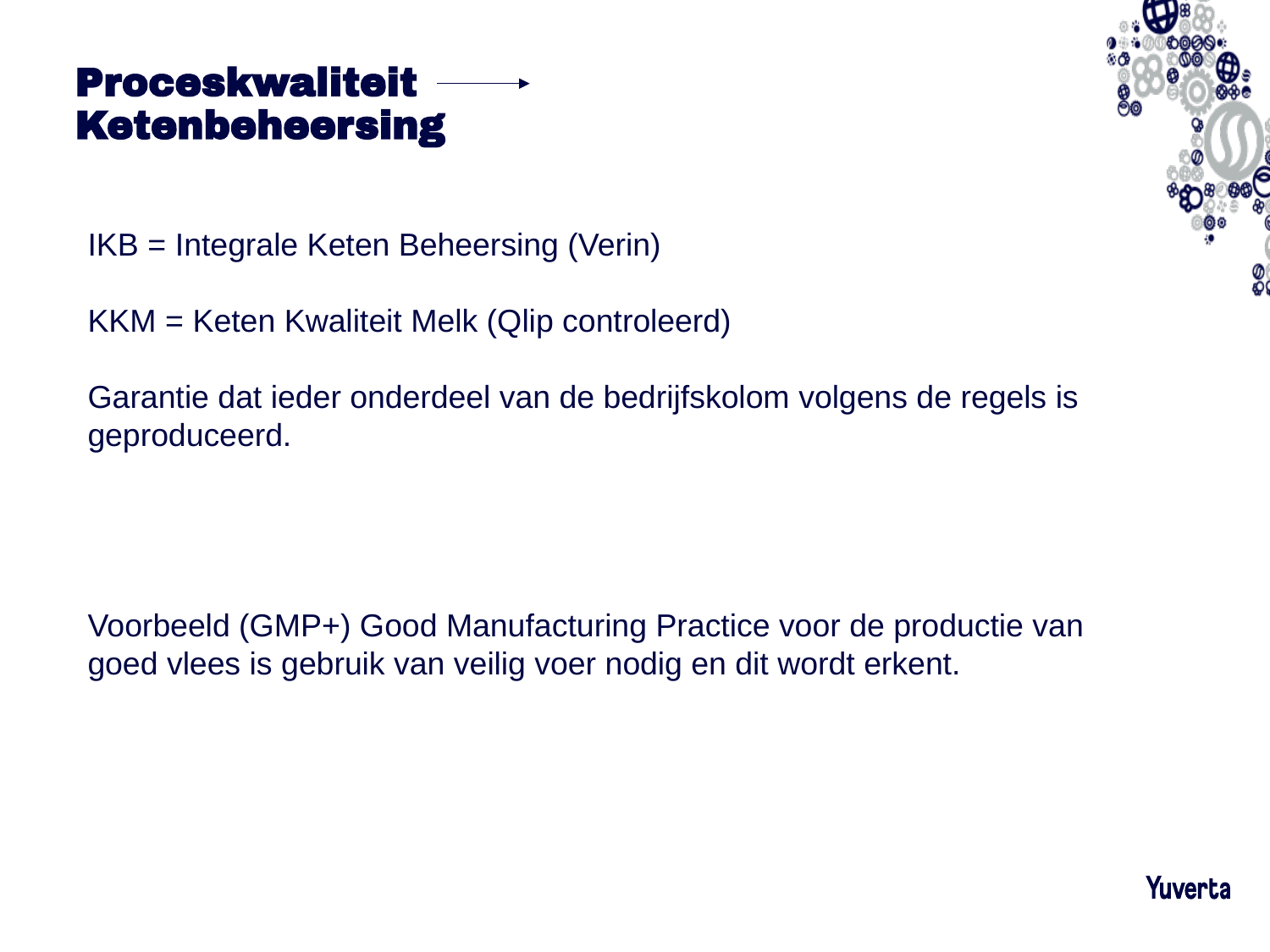

# Proceskwaliteit			Ketenbeheersing

IKB = Integrale Keten Beheersing (Verin)

KKM = Keten Kwaliteit Melk (Qlip controleerd)

Garantie dat ieder onderdeel van de bedrijfskolom volgens de regels is geproduceerd.

Voorbeeld (GMP+) Good Manufacturing Practice voor de productie van goed vlees is gebruik van veilig voer nodig en dit wordt erkent.